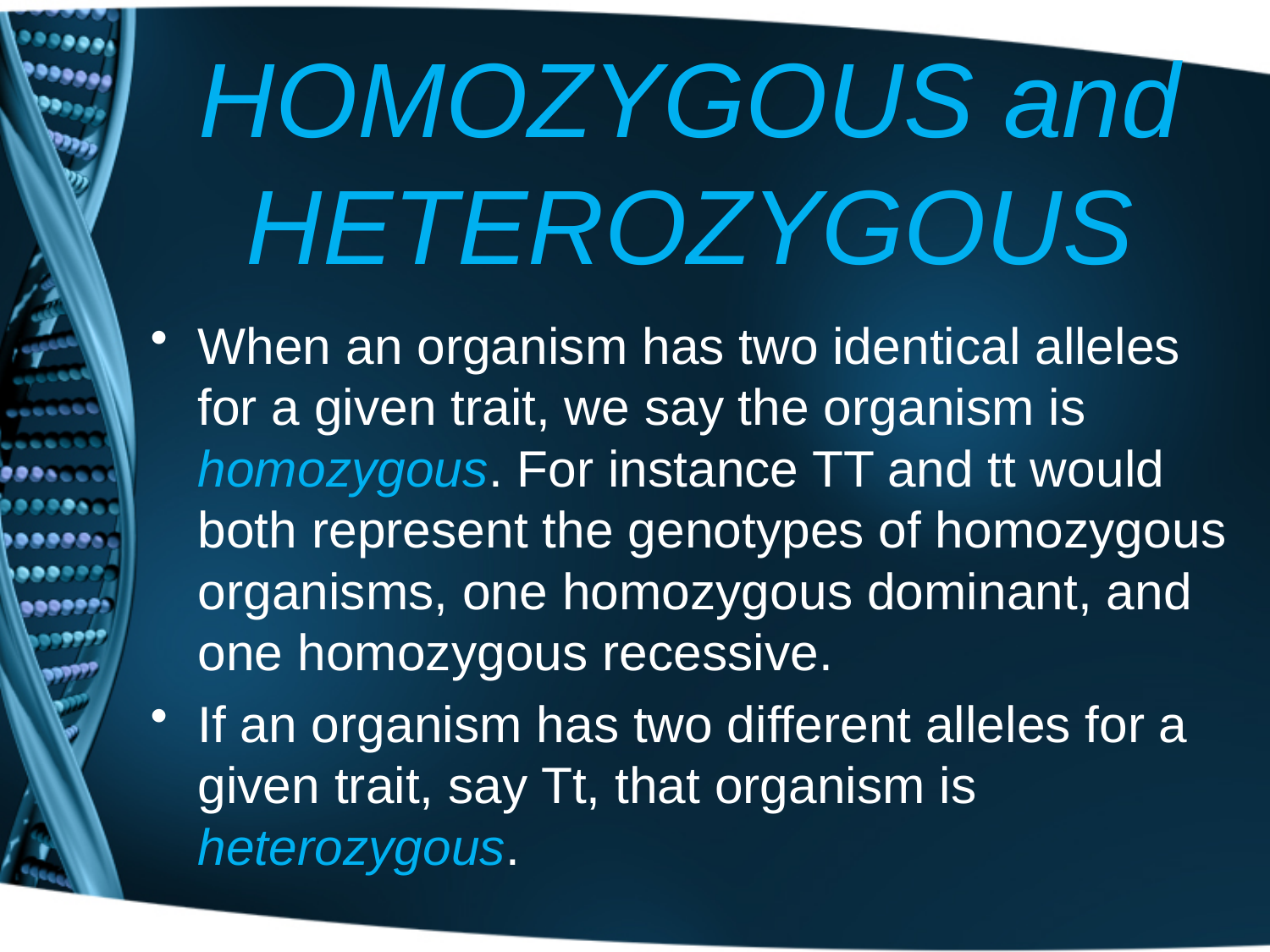

# HOMOZYGOUS and HETEROZYGOUS
When an organism has two identical alleles for a given trait, we say the organism is homozygous. For instance TT and tt would both represent the genotypes of homozygous organisms, one homozygous dominant, and one homozygous recessive.
If an organism has two different alleles for a given trait, say Tt, that organism is heterozygous.